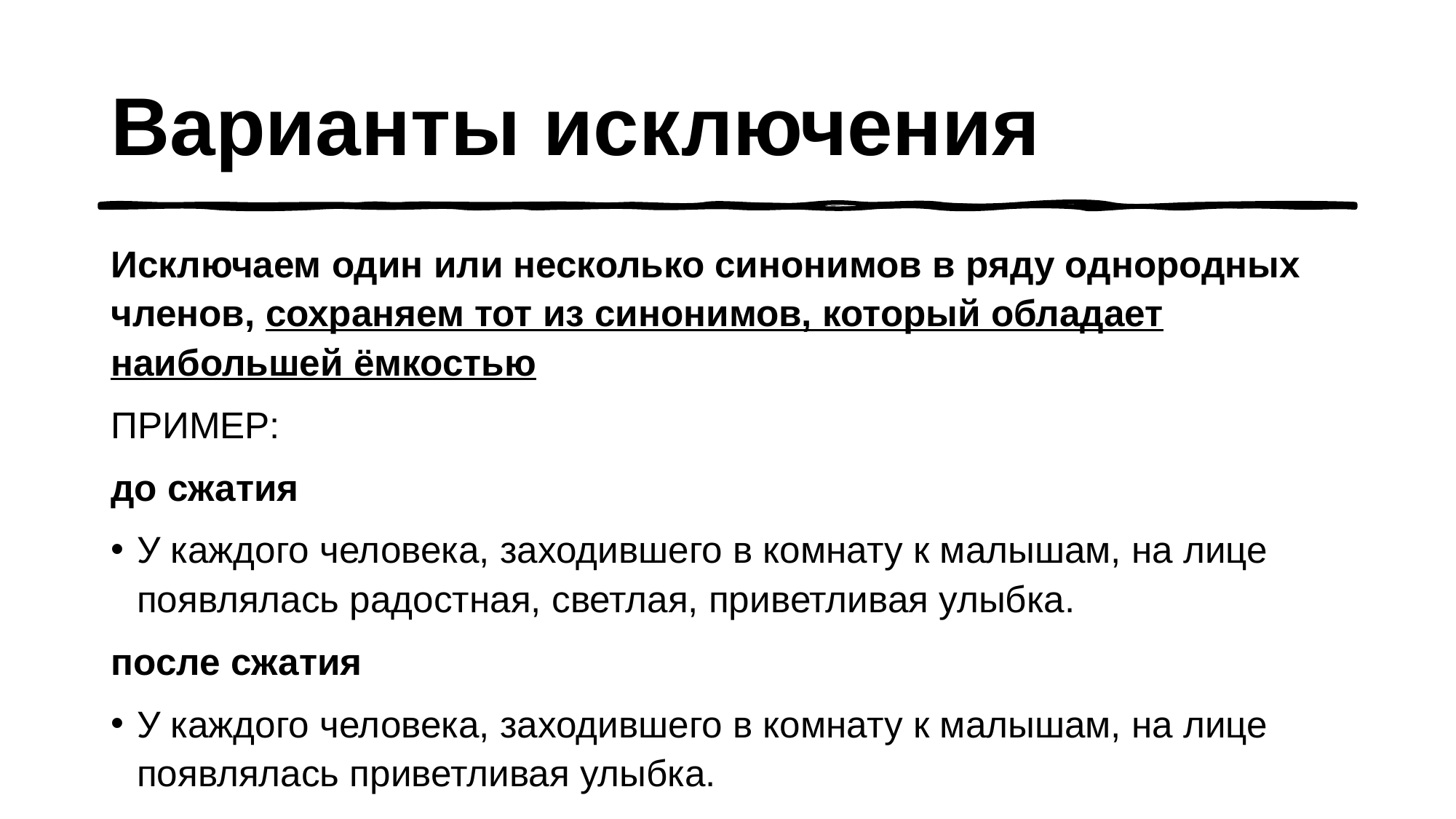

# Варианты исключения
Исключаем один или несколько синонимов в ряду однородных членов, сохраняем тот из синонимов, который обладает наибольшей ёмкостью
ПРИМЕР:
до сжатия
У каждого человека, заходившего в комнату к малышам, на лице появлялась радостная, светлая, приветливая улыбка.
после сжатия
У каждого человека, заходившего в комнату к малышам, на лице появлялась приветливая улыбка.